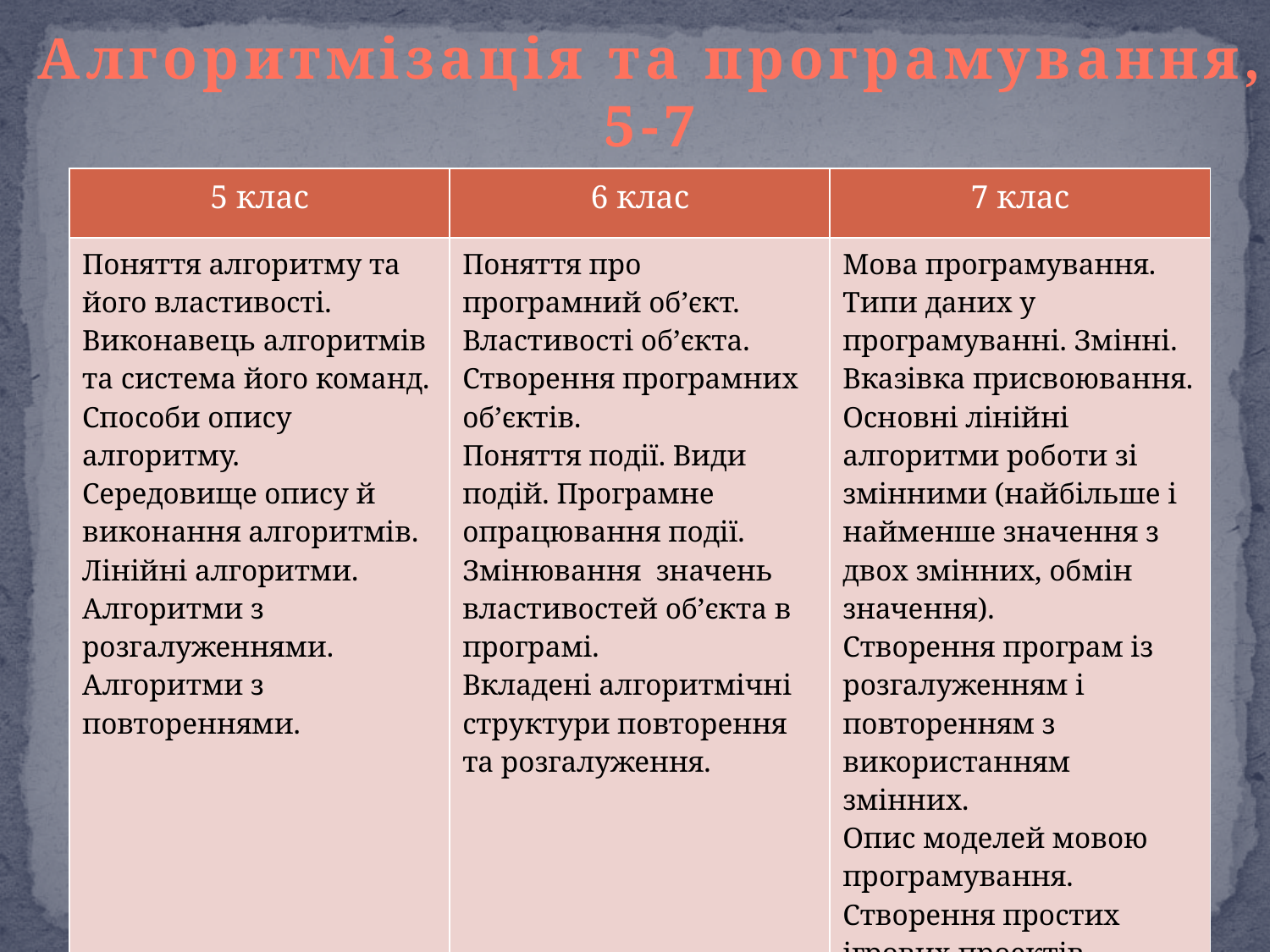

Алгоритмізація та програмування,
5-7
| 5 клас | 6 клас | 7 клас |
| --- | --- | --- |
| Поняття алгоритму та його властивості. Виконавець алгоритмів та система його команд. Способи опису алгоритму. Середовище опису й виконання алгоритмів. Лінійні алгоритми. Алгоритми з розгалуженнями. Алгоритми з повтореннями. | Поняття про програмний об’єкт. Властивості об’єкта. Створення програмних об’єктів. Поняття події. Види подій. Програмне опрацювання події. Змінювання значень властивостей об’єкта в програмі. Вкладені алгоритмічні структури повторення та розгалуження. | Мова програмування. Типи даних у програмуванні. Змінні. Вказівка присвоювання. Основні лінійні алгоритми роботи зі змінними (найбільше і найменше значення з двох змінних, обмін значення). Створення програм із розгалуженням і повторенням з використанням змінних. Опис моделей мовою програмування. Створення простих ігрових проектів. |